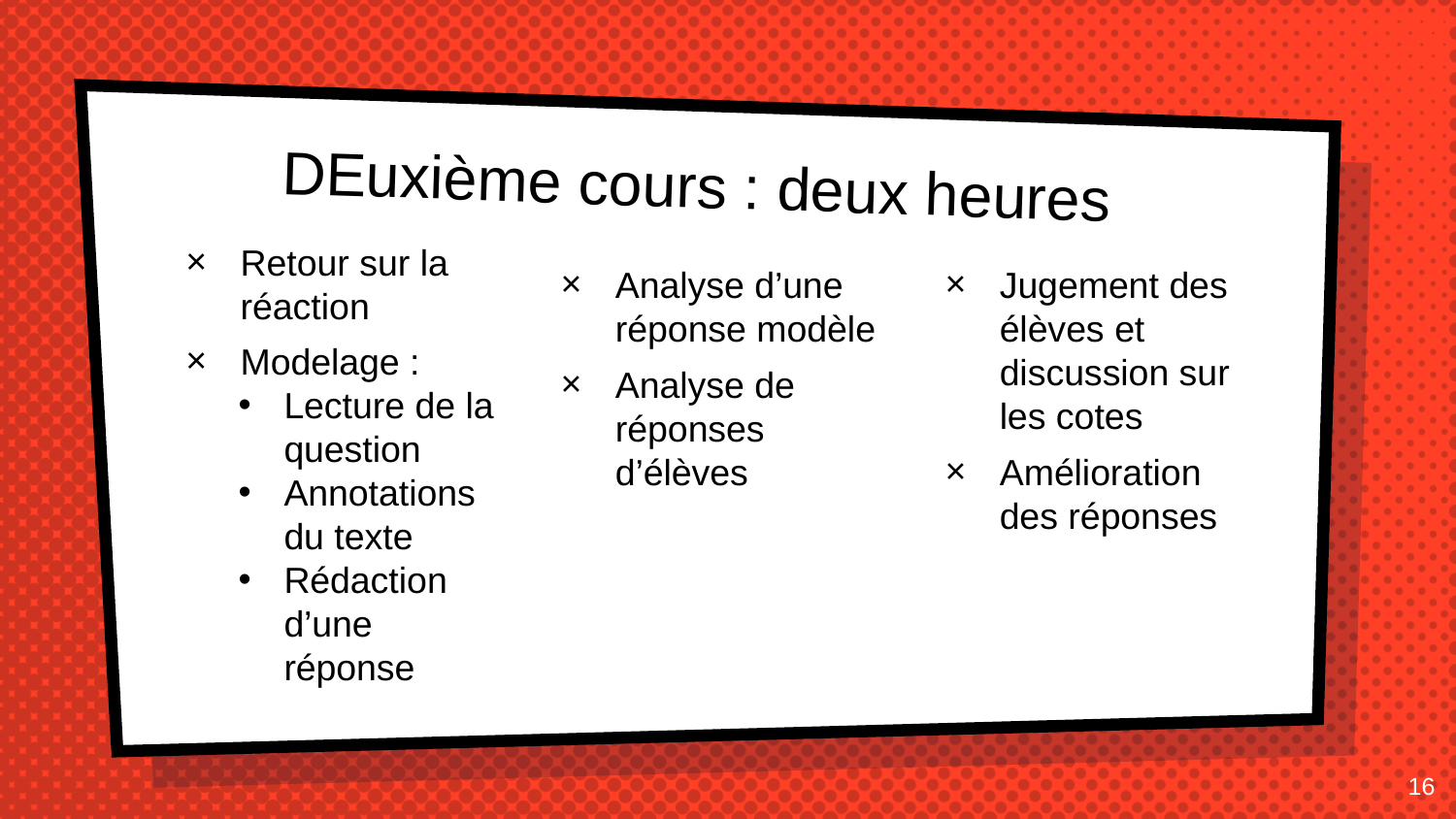

# DEuxième cours : deux heures
Retour sur la réaction
Modelage :
Lecture de la question
Annotations du texte
Rédaction d’une réponse

Analyse d’une réponse modèle
Analyse de réponses d’élèves
Jugement des élèves et discussion sur les cotes
Amélioration des réponses

16